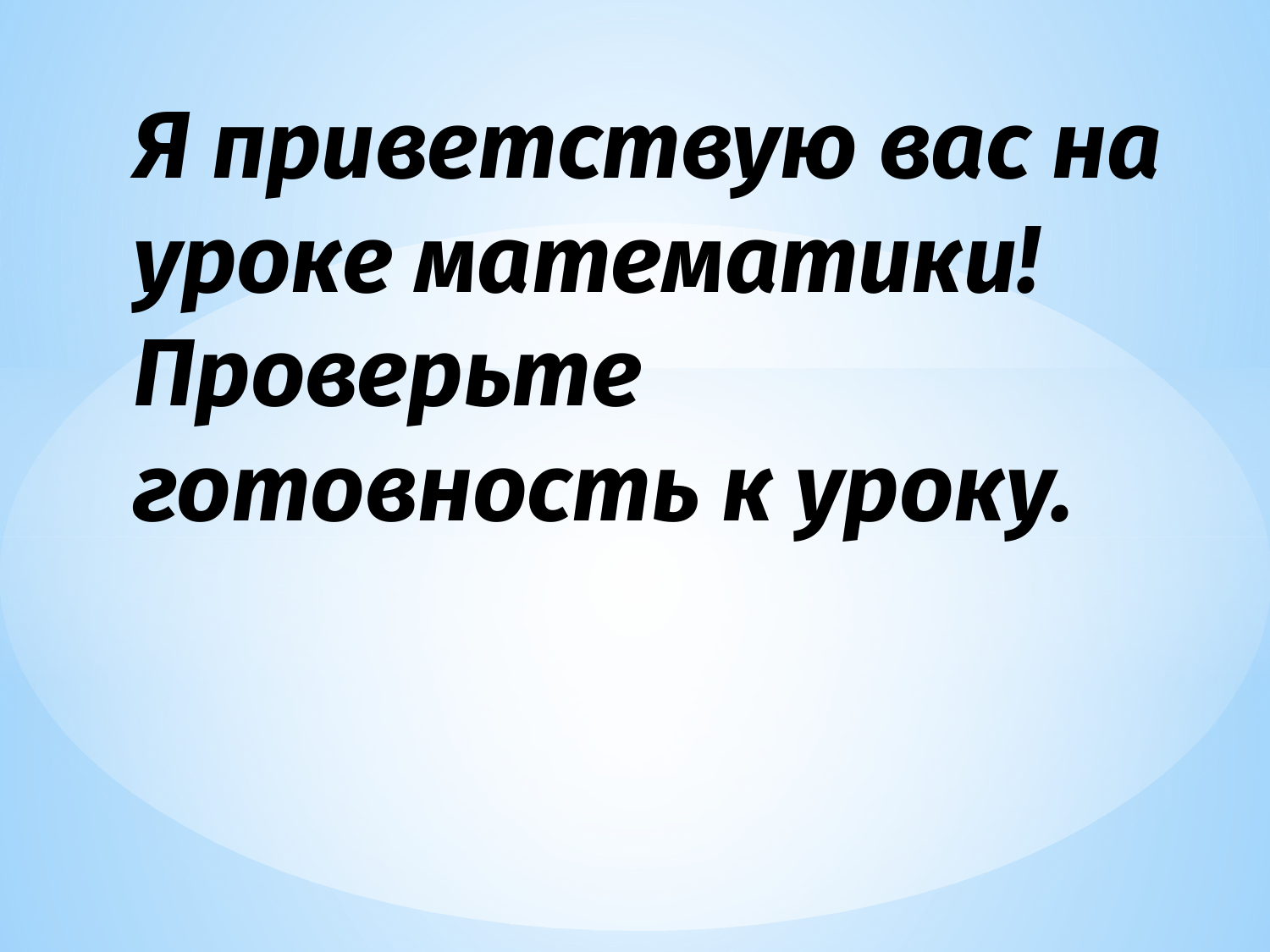

# Я приветствую вас на уроке математики! Проверьте готовность к уроку.